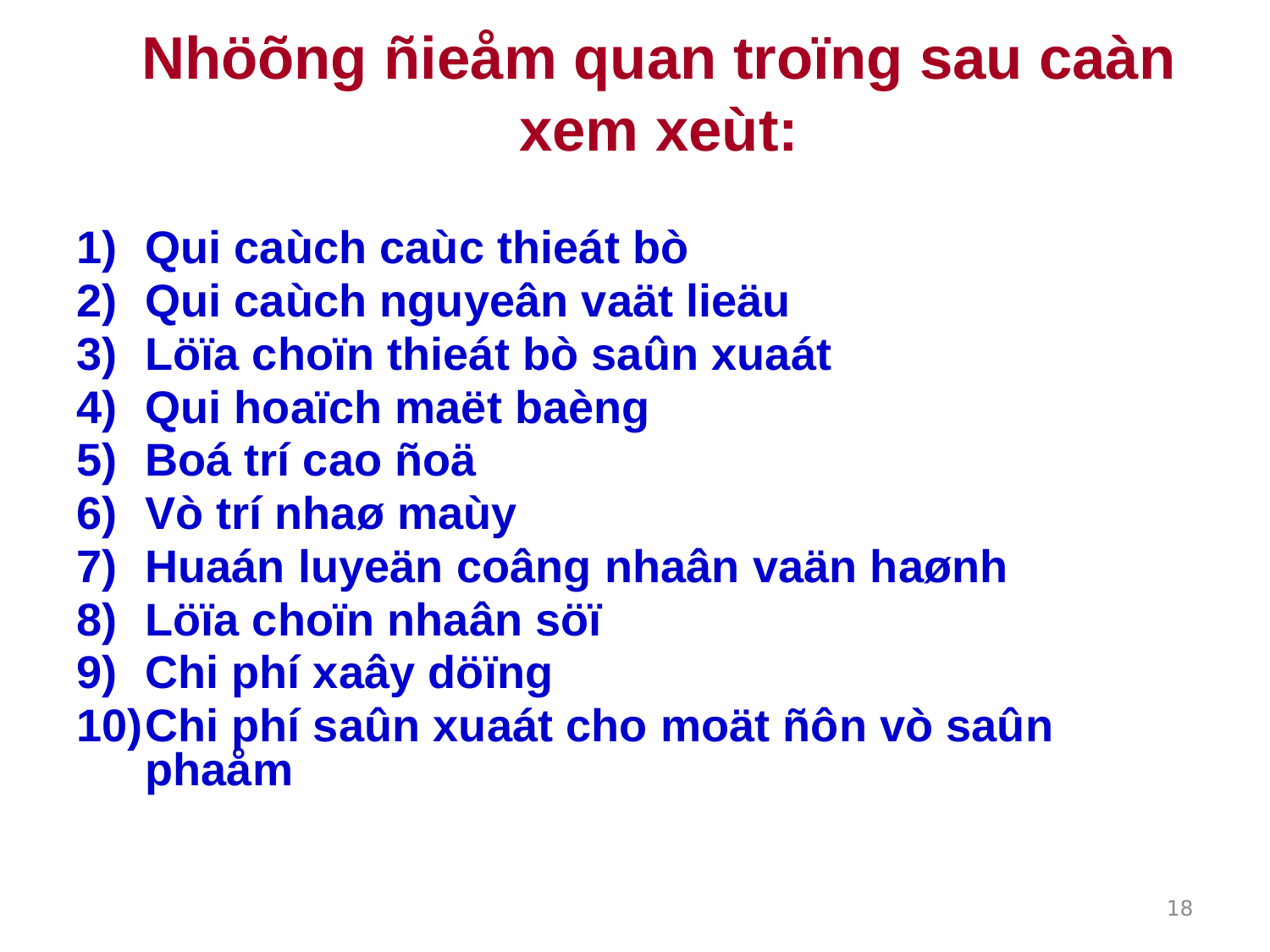

# Nhöõng ñieåm quan troïng sau caàn xem xeùt:
Qui caùch caùc thieát bò
Qui caùch nguyeân vaät lieäu
Löïa choïn thieát bò saûn xuaát
Qui hoaïch maët baèng
Boá trí cao ñoä
Vò trí nhaø maùy
Huaán luyeän coâng nhaân vaän haønh
Löïa choïn nhaân söï
Chi phí xaây döïng
Chi phí saûn xuaát cho moät ñôn vò saûn phaåm
18